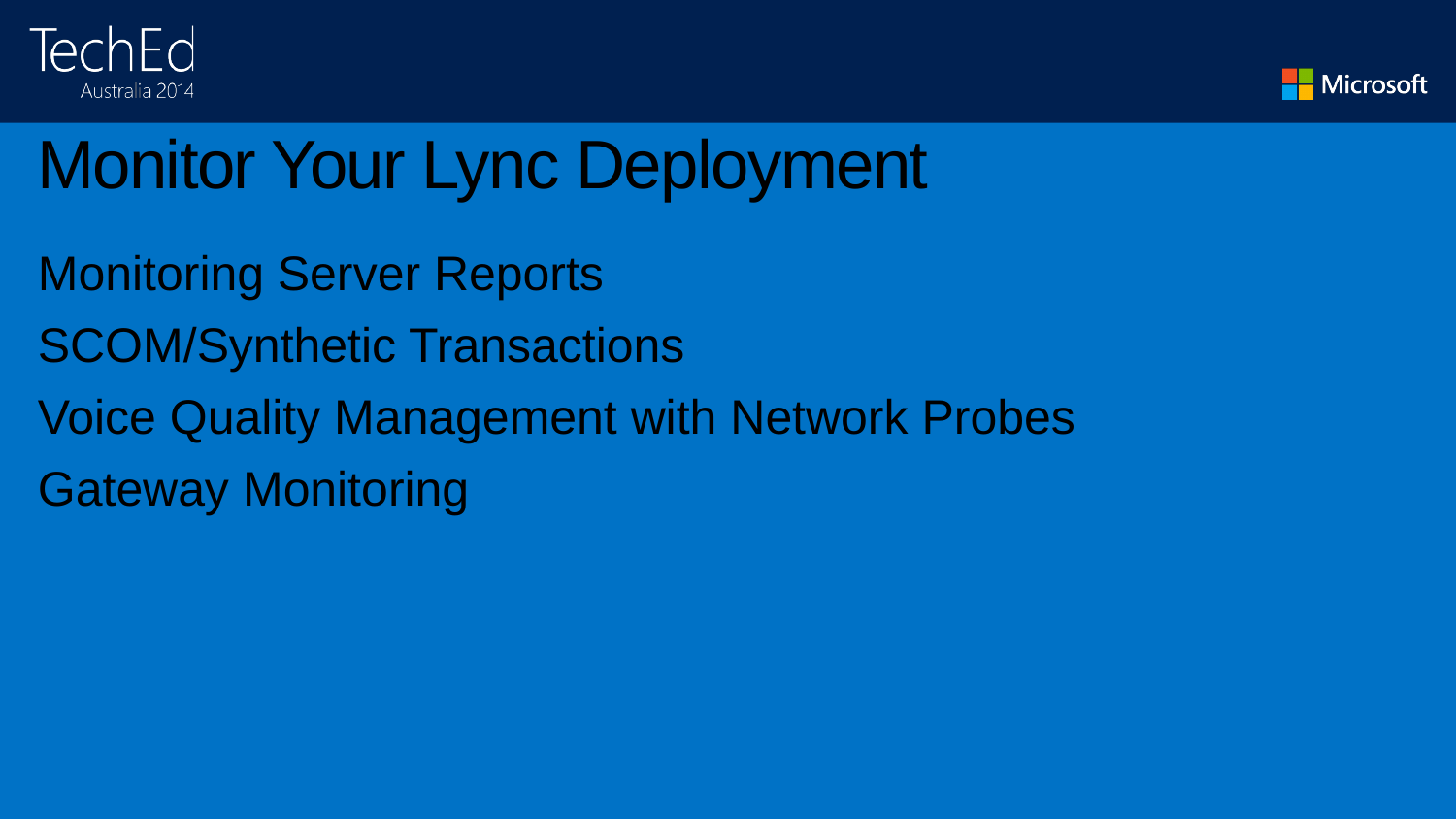

# Monitor Your Lync Deployment
Monitoring Server Reports
SCOM/Synthetic Transactions
Voice Quality Management with Network Probes
Gateway Monitoring